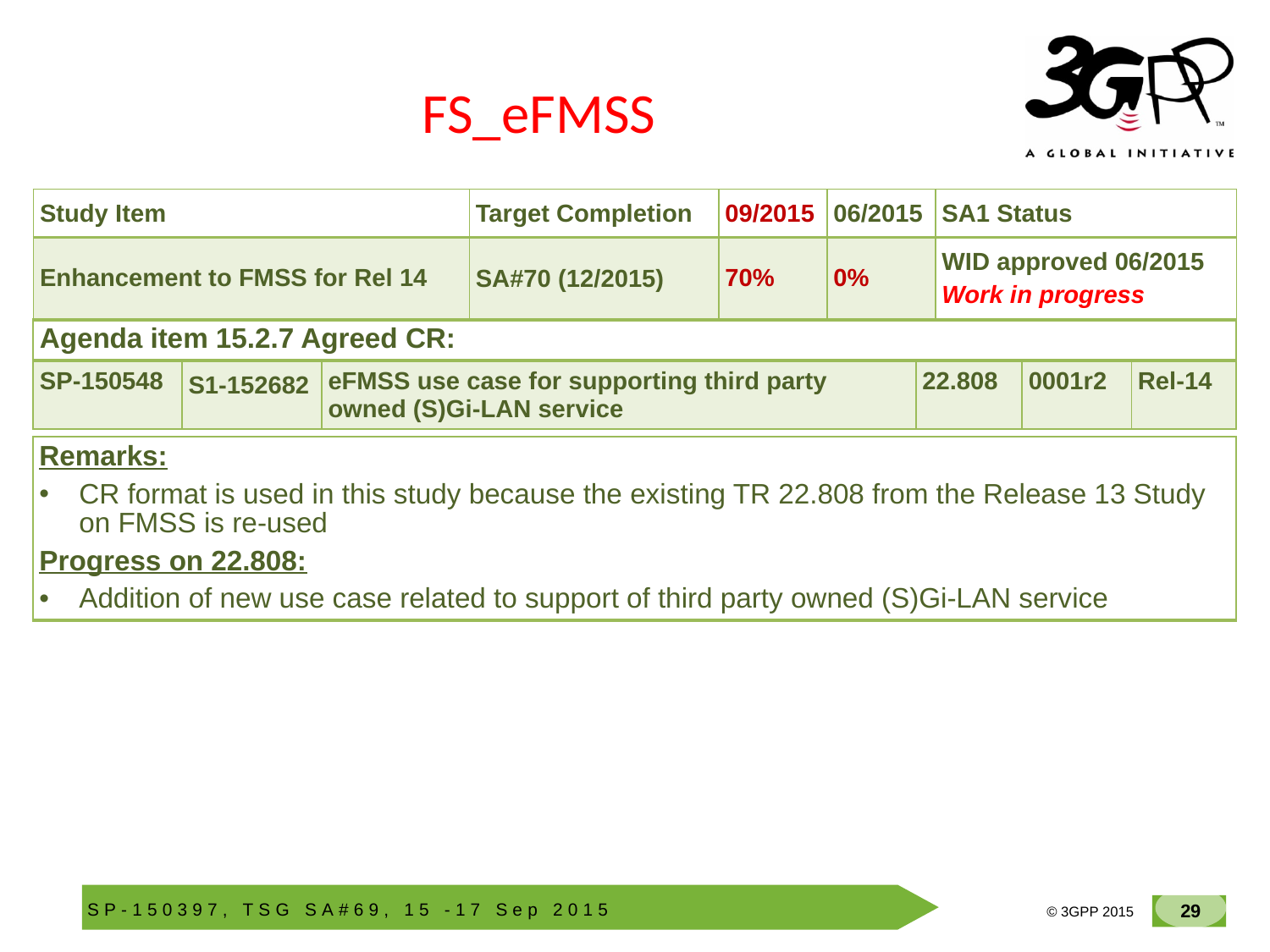

# FS_eFMSS
| Study Item | Target Completion | 09/2015 | 06/2015 | SA1 Status |
| --- | --- | --- | --- | --- |
| Enhancement to FMSS for Rel 14 | SA#70 (12/2015) | 70% | 0% | WID approved 06/2015 Work in progress |
| Agenda item 15.2.7 Agreed CR: |  |  |  |  |  |
| --- | --- | --- | --- | --- | --- |
| SP-150548 | S1-152682 | eFMSS use case for supporting third party owned (S)Gi-LAN service | 22.808 | 0001r2 | Rel-14 |
| Remarks: CR format is used in this study because the existing TR 22.808 from the Release 13 Study on FMSS is re-used Progress on 22.808: Addition of new use case related to support of third party owned (S)Gi-LAN service |
| --- |